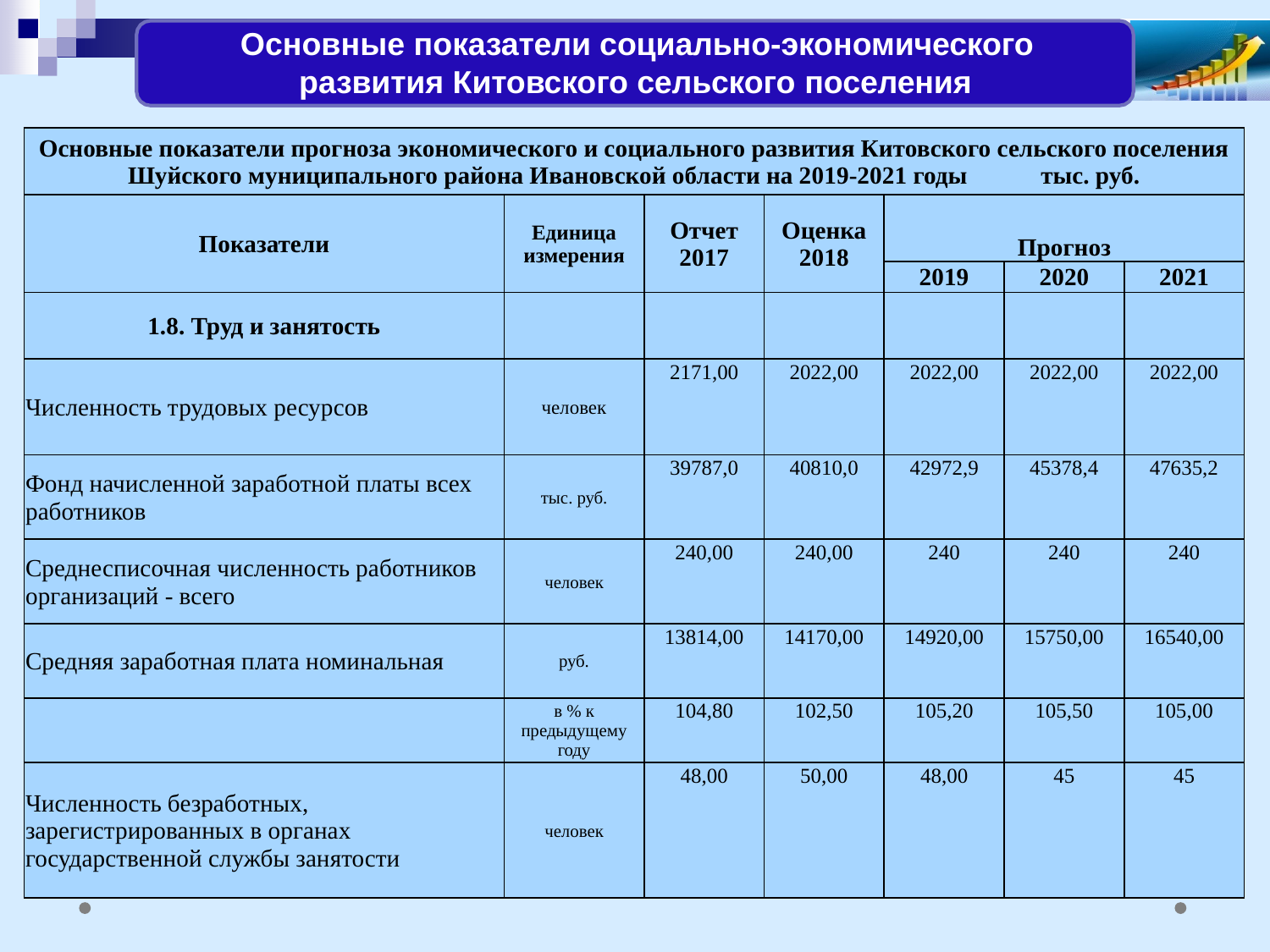

Основные показатели социально-экономического  развития Китовского сельского поселения

| Основные показатели прогноза экономического и социального развития Китовского сельского поселения Шуйского муниципального района Ивановской области на 2019-2021 годы тыс. руб. |  |  |  |  |  |  |
| --- | --- | --- | --- | --- | --- | --- |
| Показатели | Единица измерения | Отчет 2017 | Оценка 2018 | Прогноз |  |  |
|  |  |  |  | 2019 | 2020 | 2021 |
| 1.8. Труд и занятость |  |  |  |  |  |  |
| Численность трудовых ресурсов | человек | 2171,00 | 2022,00 | 2022,00 | 2022,00 | 2022,00 |
| Фонд начисленной заработной платы всех работников | тыс. руб. | 39787,0 | 40810,0 | 42972,9 | 45378,4 | 47635,2 |
| Среднесписочная численность работников организаций - всего | человек | 240,00 | 240,00 | 240 | 240 | 240 |
| Средняя заработная плата номинальная | руб. | 13814,00 | 14170,00 | 14920,00 | 15750,00 | 16540,00 |
|  | в % к предыдущему году | 104,80 | 102,50 | 105,20 | 105,50 | 105,00 |
| Численность безработных, зарегистрированных в органах государственной службы занятости | человек | 48,00 | 50,00 | 48,00 | 45 | 45 |